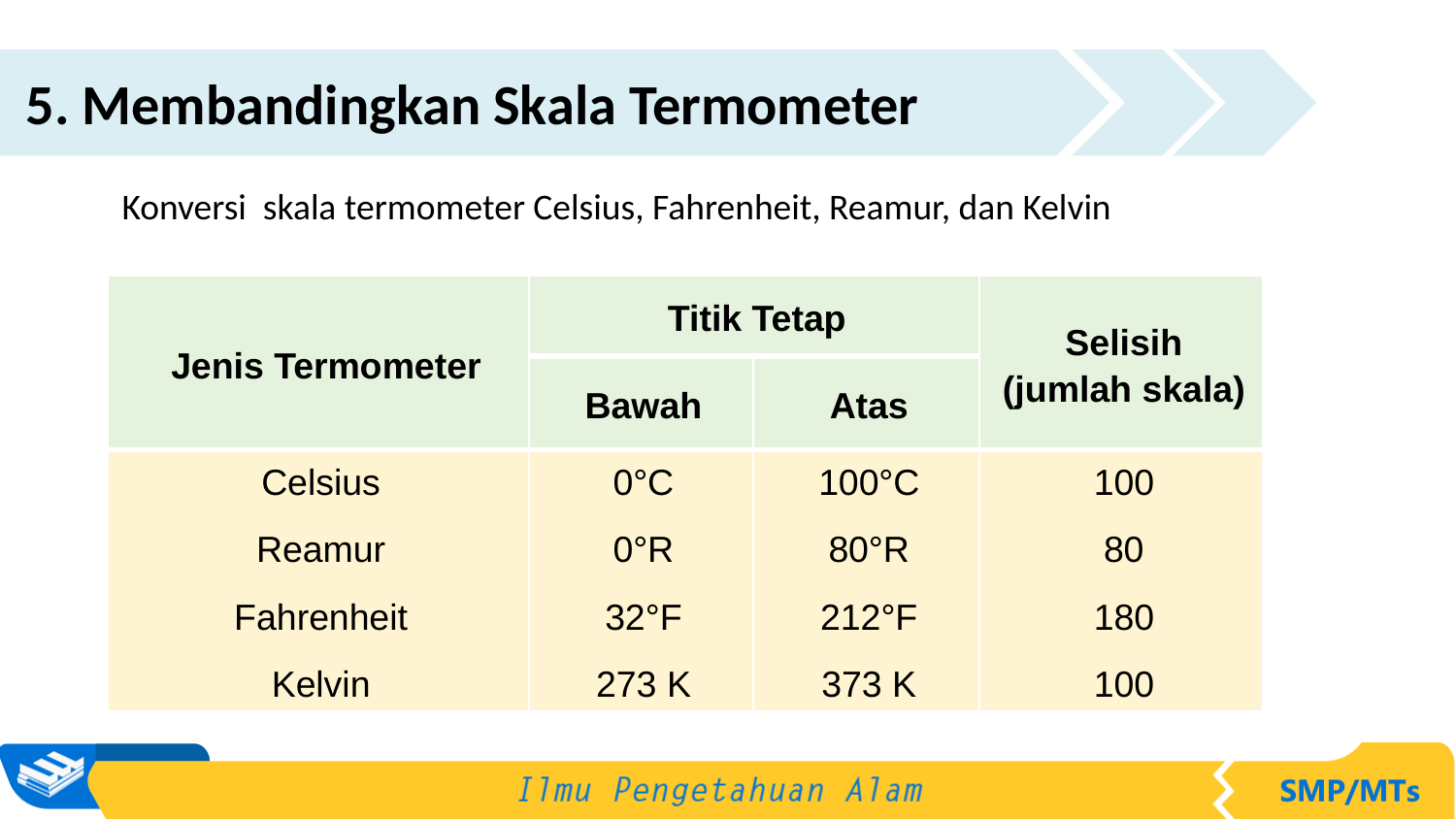

5. Membandingkan Skala Termometer
Konversi  skala termometer Celsius, Fahrenheit, Reamur, dan Kelvin
| Jenis Termometer | Titik Tetap |  | Selisih (jumlah skala) |
| --- | --- | --- | --- |
|  | Bawah | Atas |  |
| Celsius Reamur Fahrenheit Kelvin | 0°C 0°R 32°F 273 K | 100°C 80°R 212°F 373 K | 100 80 180 100 |